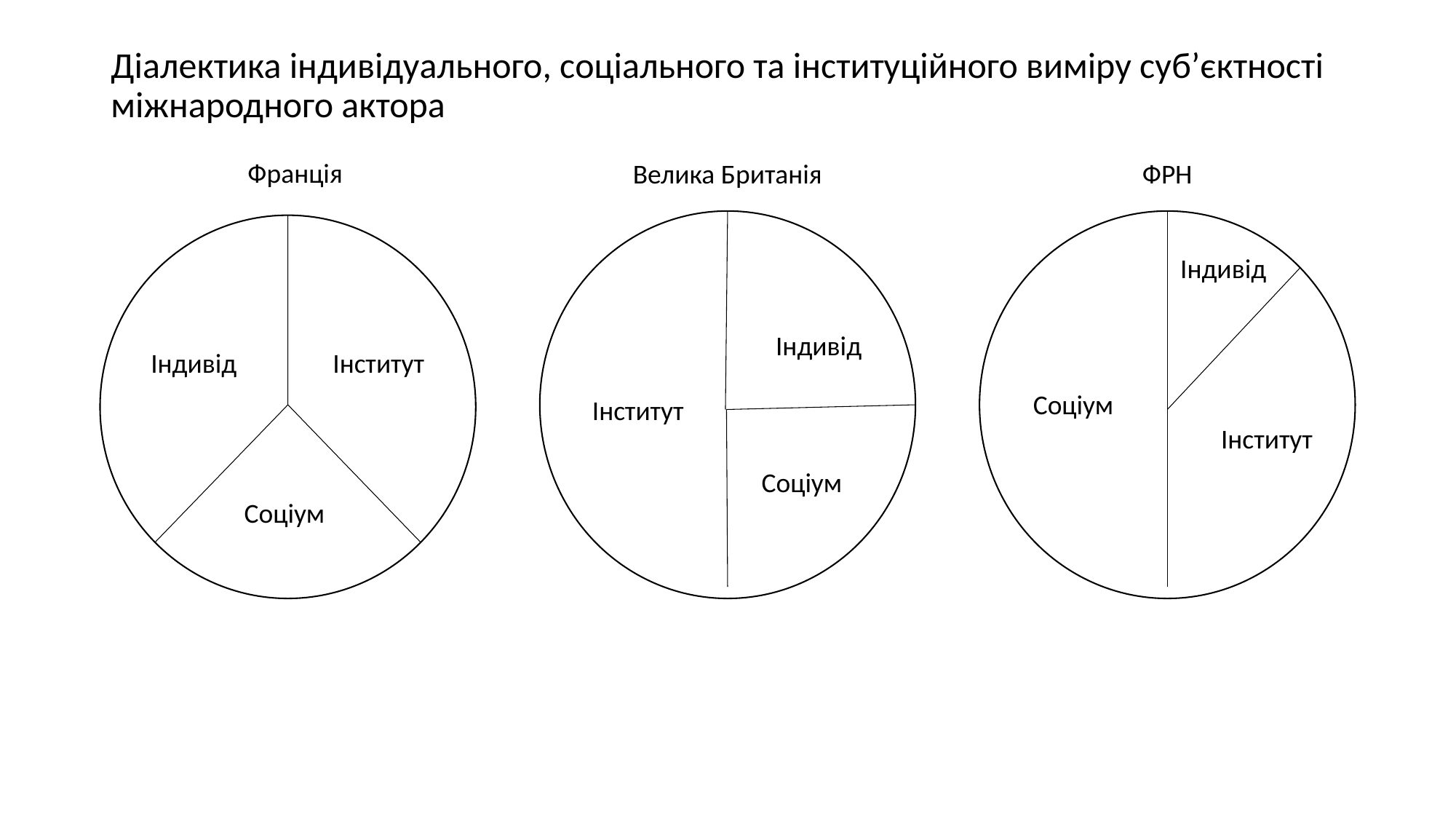

# Діалектика індивідуального, соціального та інституційного виміру суб’єктності міжнародного актора
Франція
Велика Британія
ФРН

Індивід
Індивід
Індивід
Інститут
Соціум
Інститут
Інститут
Соціум
Соціум